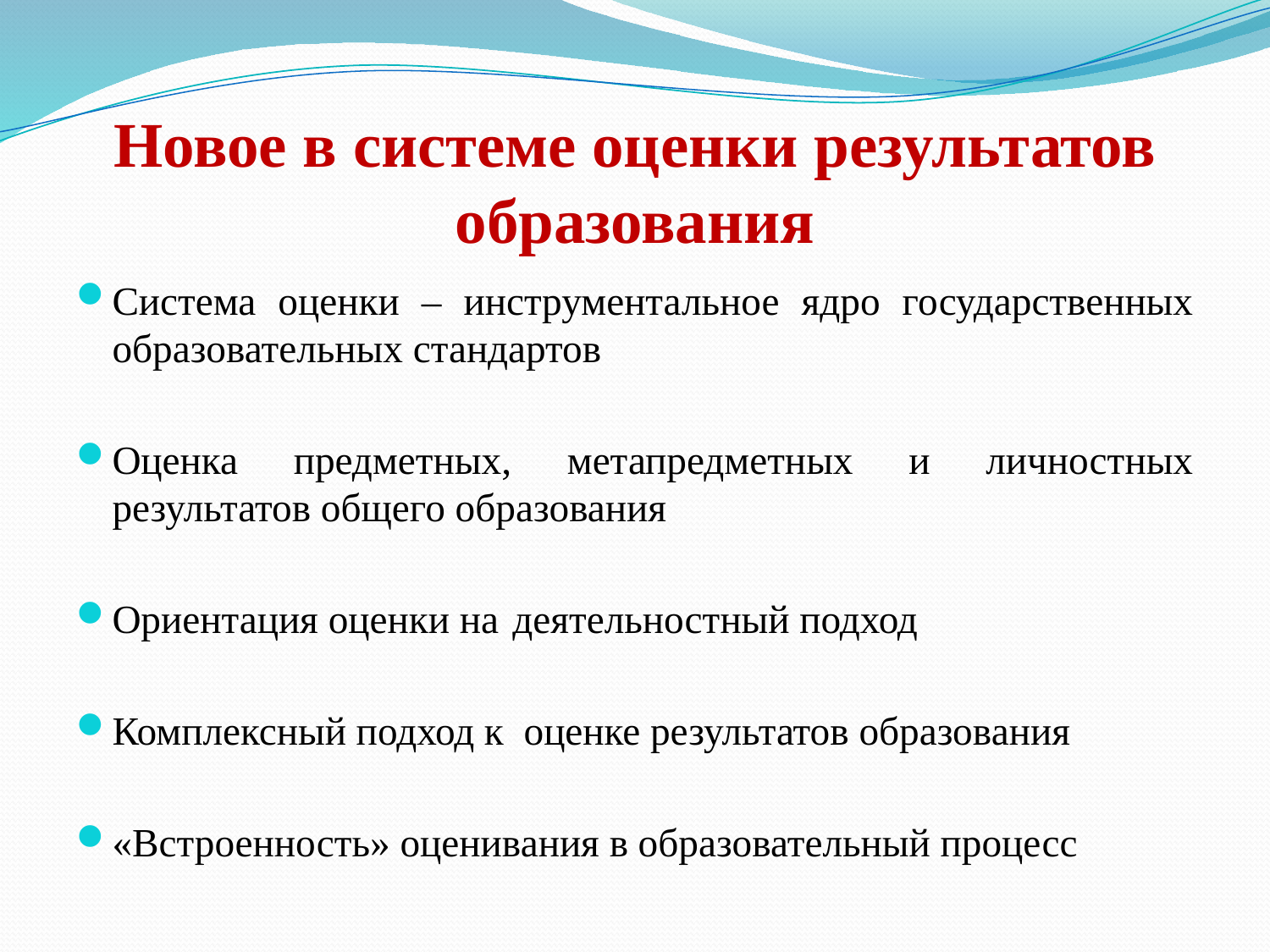

# Новое в системе оценки результатов образования
Система оценки – инструментальное ядро государственных образовательных стандартов

Оценка предметных, метапредметных и личностных результатов общего образования

Ориентация оценки на деятельностный подход

Комплексный подход к  оценке результатов образования

«Встроенность» оценивания в образовательный процесс